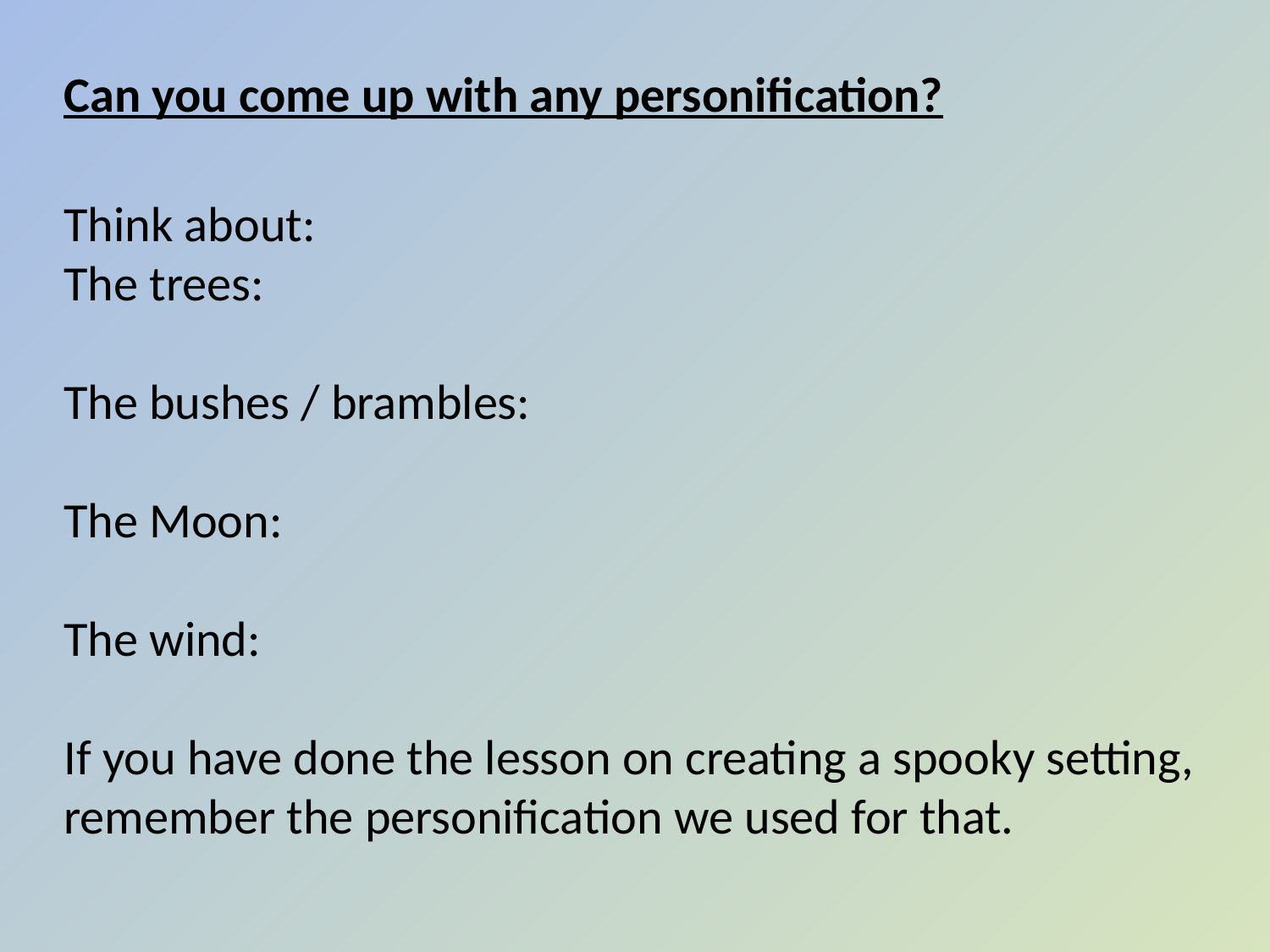

Can you come up with any personification?
Think about:
The trees:

The bushes / brambles:

The Moon:

The wind:

If you have done the lesson on creating a spooky setting, remember the personification we used for that.